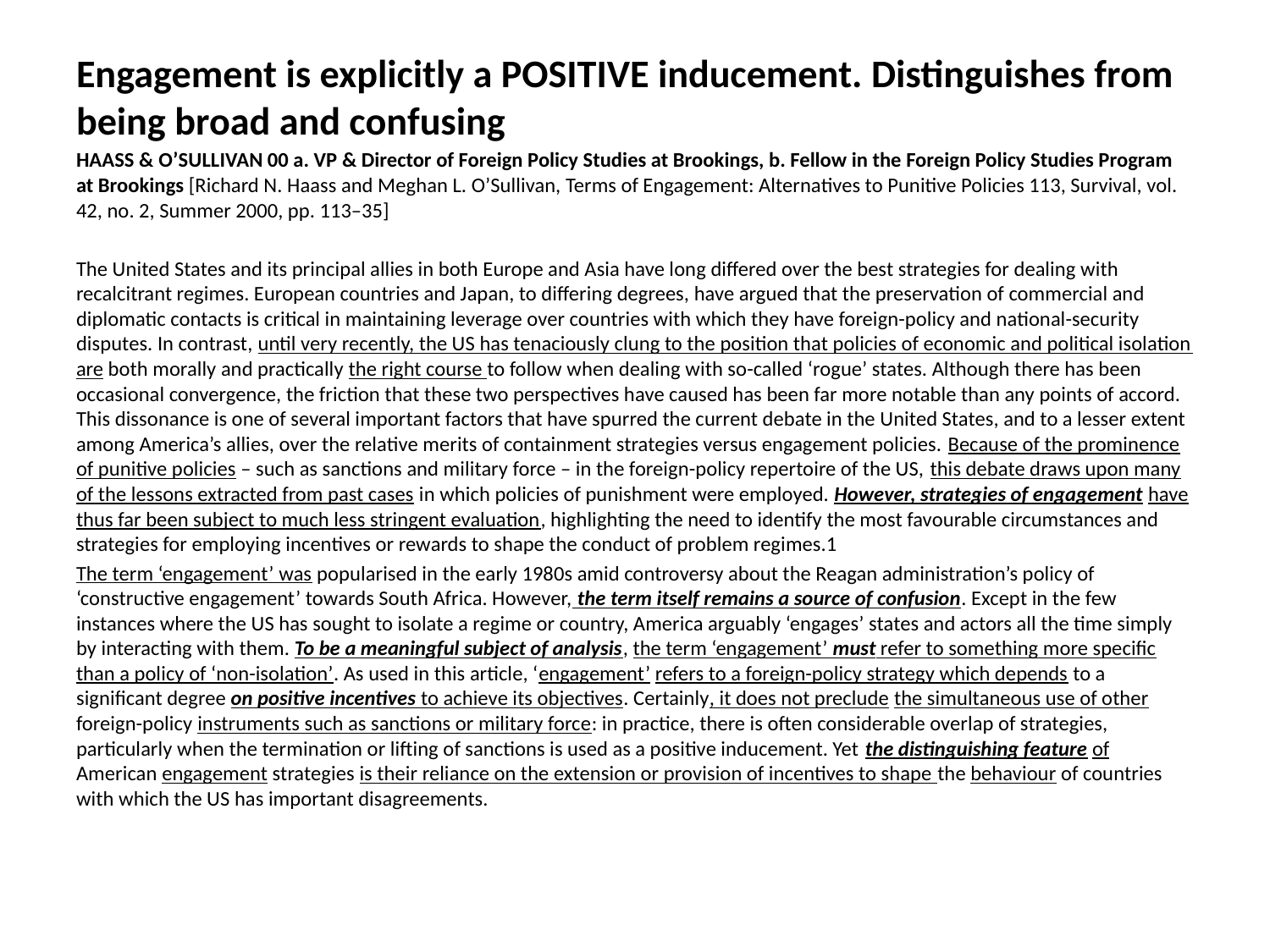

Engagement is explicitly a POSITIVE inducement. Distinguishes from being broad and confusing
HAASS & O’SULLIVAN 00 a. VP & Director of Foreign Policy Studies at Brookings, b. Fellow in the Foreign Policy Studies Program at Brookings [Richard N. Haass and Meghan L. O’Sullivan, Terms of Engagement: Alternatives to Punitive Policies 113, Survival, vol. 42, no. 2, Summer 2000, pp. 113–35]

The United States and its principal allies in both Europe and Asia have long differed over the best strategies for dealing with recalcitrant regimes. European countries and Japan, to differing degrees, have argued that the preservation of commercial and diplomatic contacts is critical in maintaining leverage over countries with which they have foreign-policy and national-security disputes. In contrast, until very recently, the US has tenaciously clung to the position that policies of economic and political isolation are both morally and practically the right course to follow when dealing with so-called ‘rogue’ states. Although there has been occasional convergence, the friction that these two perspectives have caused has been far more notable than any points of accord. This dissonance is one of several important factors that have spurred the current debate in the United States, and to a lesser extent among America’s allies, over the relative merits of containment strategies versus engagement policies. Because of the prominence of punitive policies – such as sanctions and military force – in the foreign-policy repertoire of the US, this debate draws upon many of the lessons extracted from past cases in which policies of punishment were employed. However, strategies of engagement have thus far been subject to much less stringent evaluation, highlighting the need to identify the most favourable circumstances and strategies for employing incentives or rewards to shape the conduct of problem regimes.1
The term ‘engagement’ was popularised in the early 1980s amid controversy about the Reagan administration’s policy of ‘constructive engagement’ towards South Africa. However, the term itself remains a source of confusion. Except in the few instances where the US has sought to isolate a regime or country, America arguably ‘engages’ states and actors all the time simply by interacting with them. To be a meaningful subject of analysis, the term ‘engagement’ must refer to something more specific than a policy of ‘non-isolation’. As used in this article, ‘engagement’ refers to a foreign-policy strategy which depends to a significant degree on positive incentives to achieve its objectives. Certainly, it does not preclude the simultaneous use of other foreign-policy instruments such as sanctions or military force: in practice, there is often considerable overlap of strategies, particularly when the termination or lifting of sanctions is used as a positive inducement. Yet the distinguishing feature of American engagement strategies is their reliance on the extension or provision of incentives to shape the behaviour of countries with which the US has important disagreements.